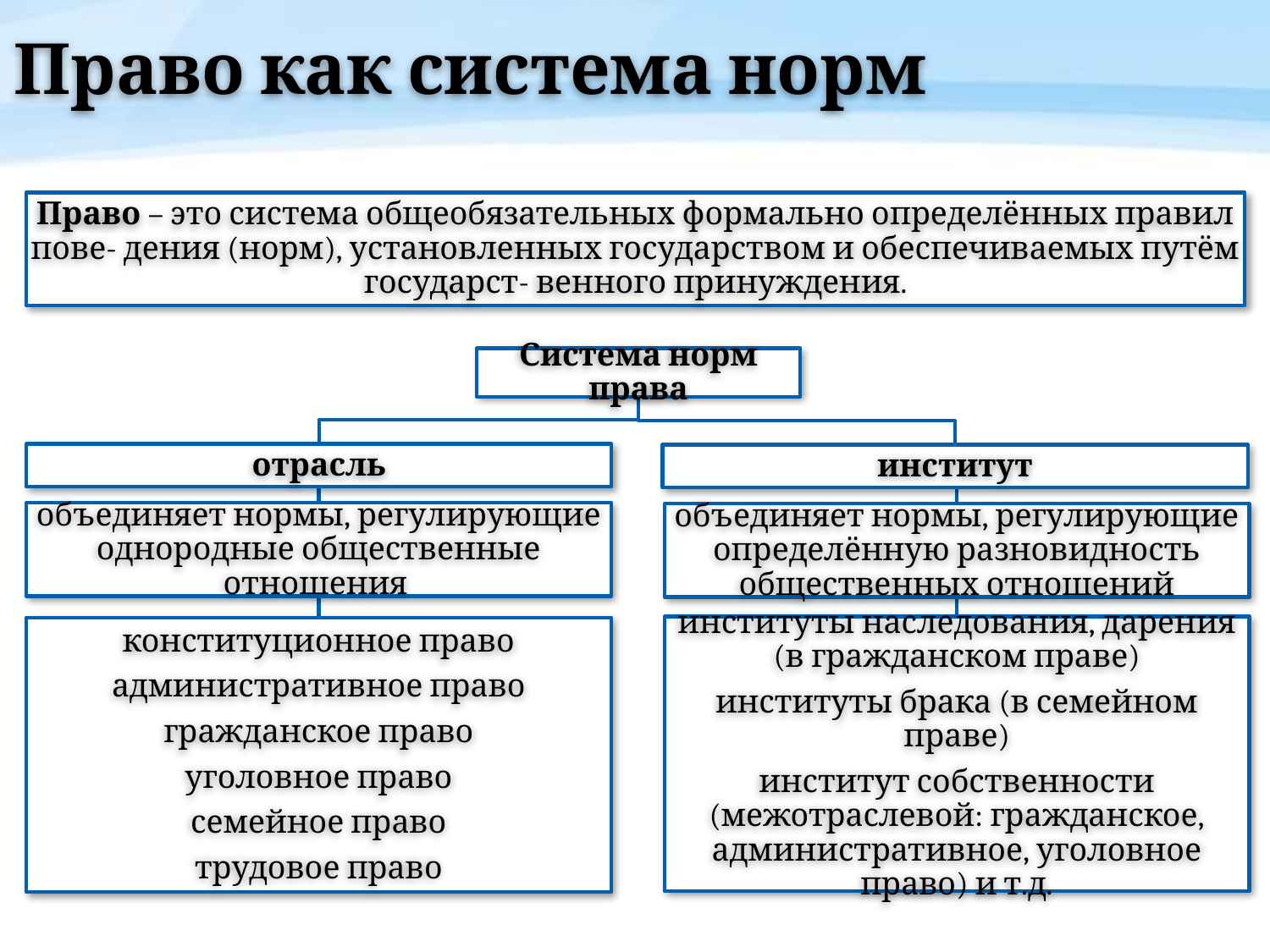

# Право как система норм

Право – это система общеобязательных формально определённых правил пове- дения (норм), установленных государством и обеспечиваемых путём государст- венного принуждения.

Система норм права

отрасль

институт

объединяет нормы, регулирующие однородные общественные отношения

объединяет нормы, регулирующие определённую разновидность общественных отношений

институты наследования, дарения (в гражданском праве)
институты брака (в семейном праве)
институт собственности (межотраслевой: гражданское, административное, уголовное право) и т.д.

конституционное право
административное право
гражданское право
уголовное право
семейное право
трудовое право